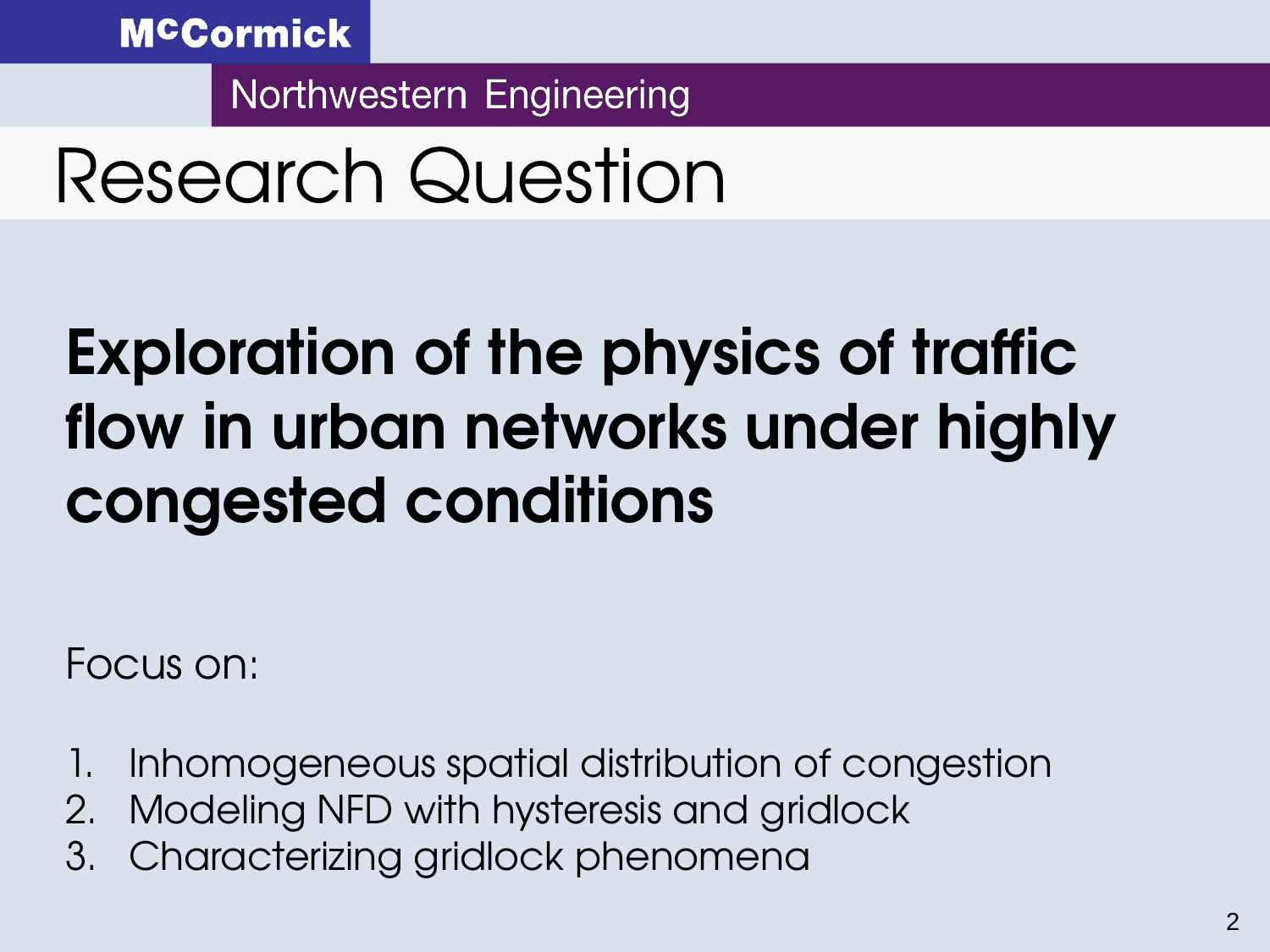

Research Question
Exploration of the physics of traffic flow in urban networks under highly congested conditions

Focus on:

Inhomogeneous spatial distribution of congestion
Modeling NFD with hysteresis and gridlock
Characterizing gridlock phenomena
2